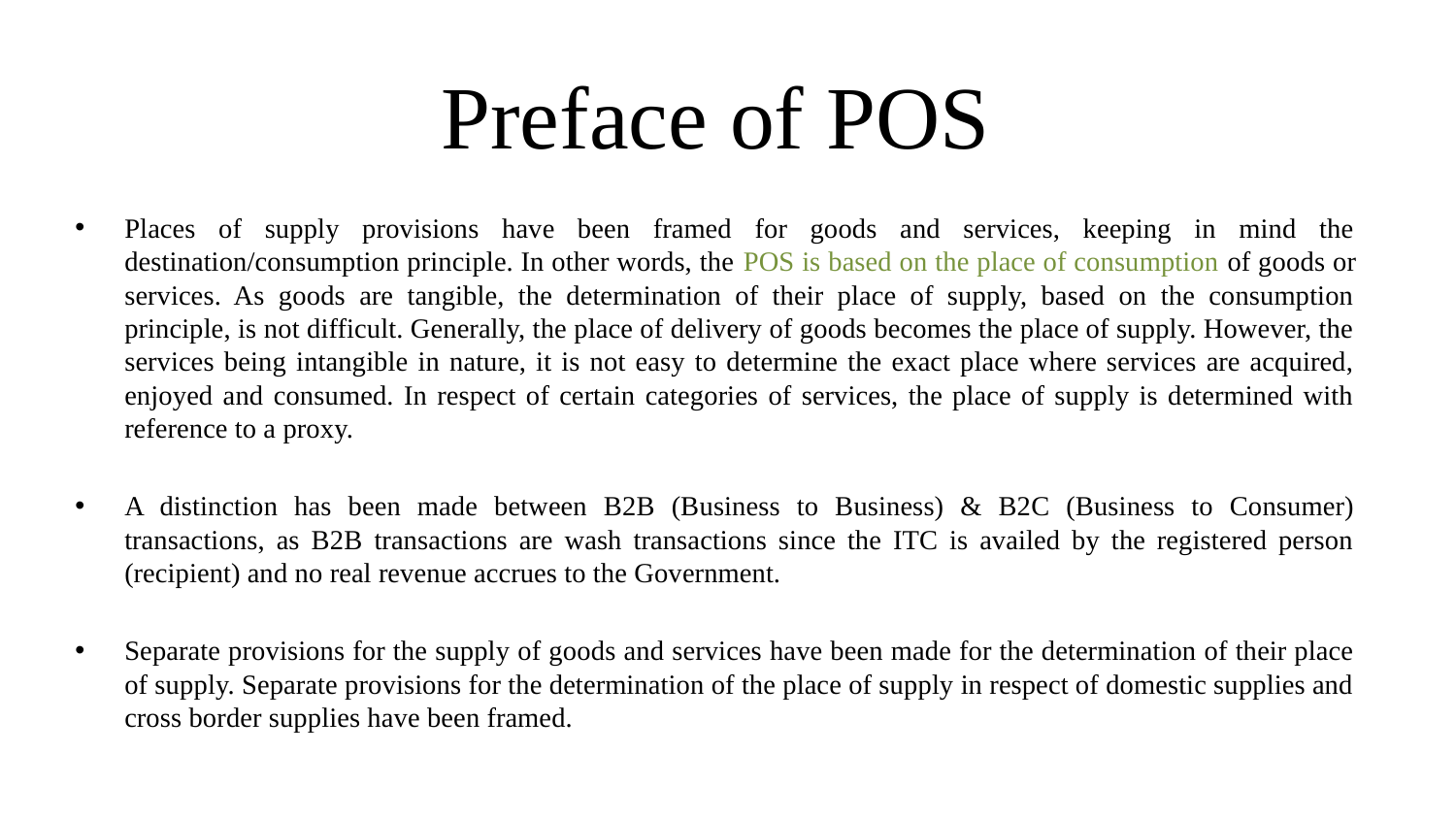

# Preface of POS
Places of supply provisions have been framed for goods and services, keeping in mind the destination/consumption principle. In other words, the POS is based on the place of consumption of goods or services. As goods are tangible, the determination of their place of supply, based on the consumption principle, is not difficult. Generally, the place of delivery of goods becomes the place of supply. However, the services being intangible in nature, it is not easy to determine the exact place where services are acquired, enjoyed and consumed. In respect of certain categories of services, the place of supply is determined with reference to a proxy.

A distinction has been made between B2B (Business to Business) & B2C (Business to Consumer) transactions, as B2B transactions are wash transactions since the ITC is availed by the registered person (recipient) and no real revenue accrues to the Government.

Separate provisions for the supply of goods and services have been made for the determination of their place of supply. Separate provisions for the determination of the place of supply in respect of domestic supplies and cross border supplies have been framed.